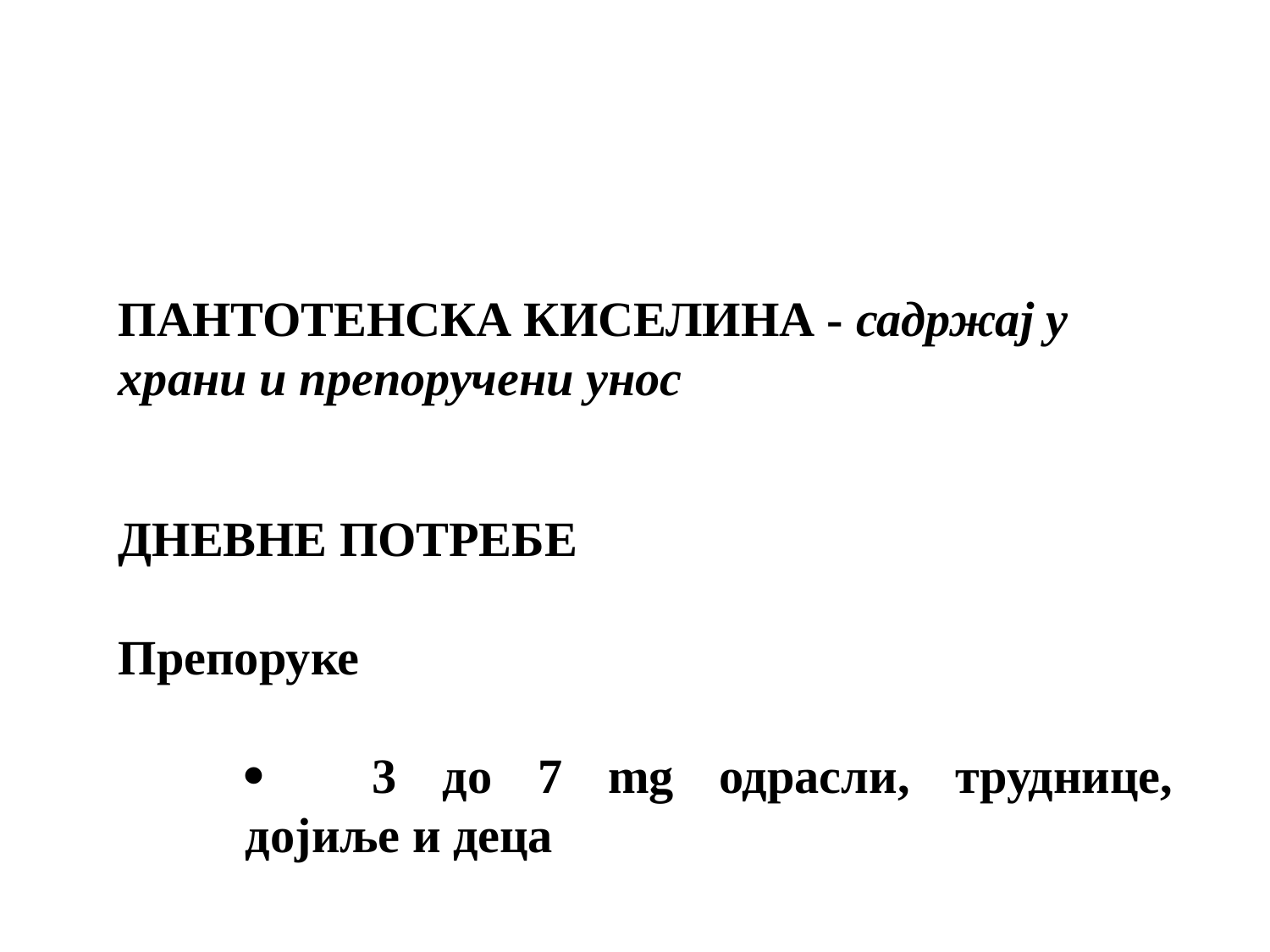

ПАНТОТЕНСКА КИСЕЛИНА - садржај у храни и препоручени унос

ДНЕВНЕ ПОТРЕБЕ

Препоруке

•	3 до 7 mg одрасли, труднице, дојиље и деца